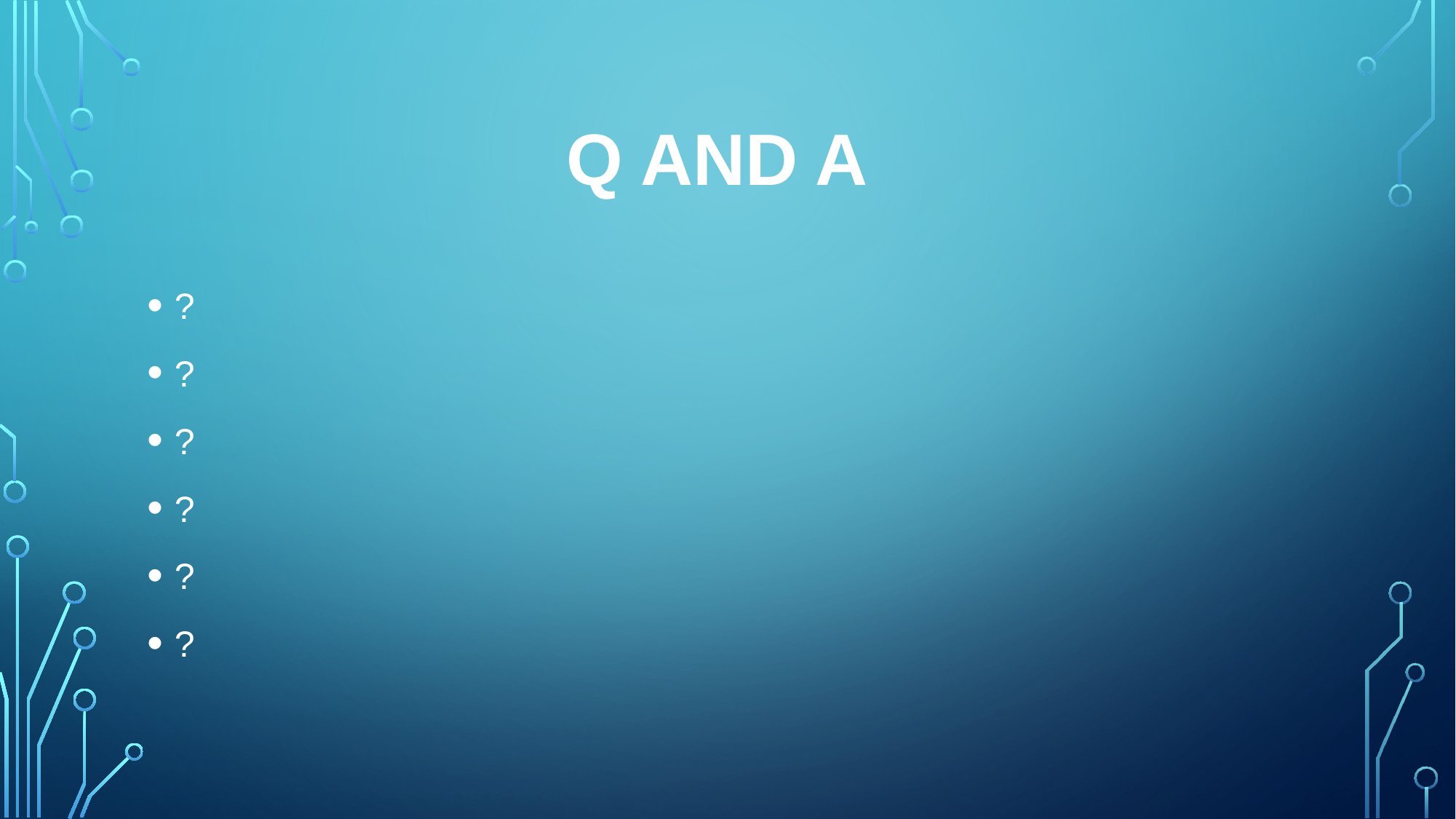

# Q and A
?
?
?
?
?
?